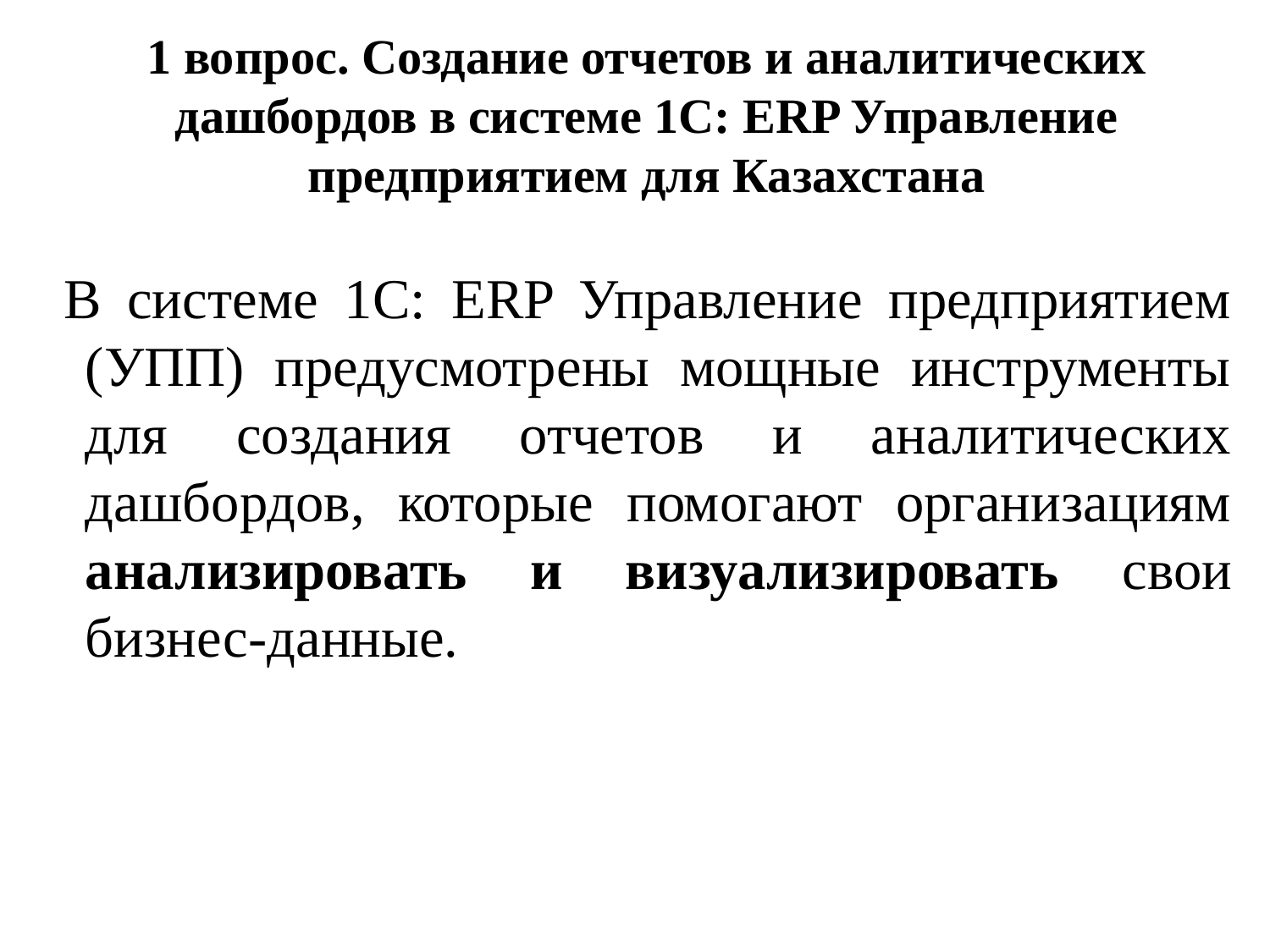

# 1 вопрос. Создание отчетов и аналитических дашбордов в системе 1С: ERP Управление предприятием для Казахстана
 В системе 1С: ERP Управление предприятием (УПП) предусмотрены мощные инструменты для создания отчетов и аналитических дашбордов, которые помогают организациям анализировать и визуализировать свои бизнес-данные.